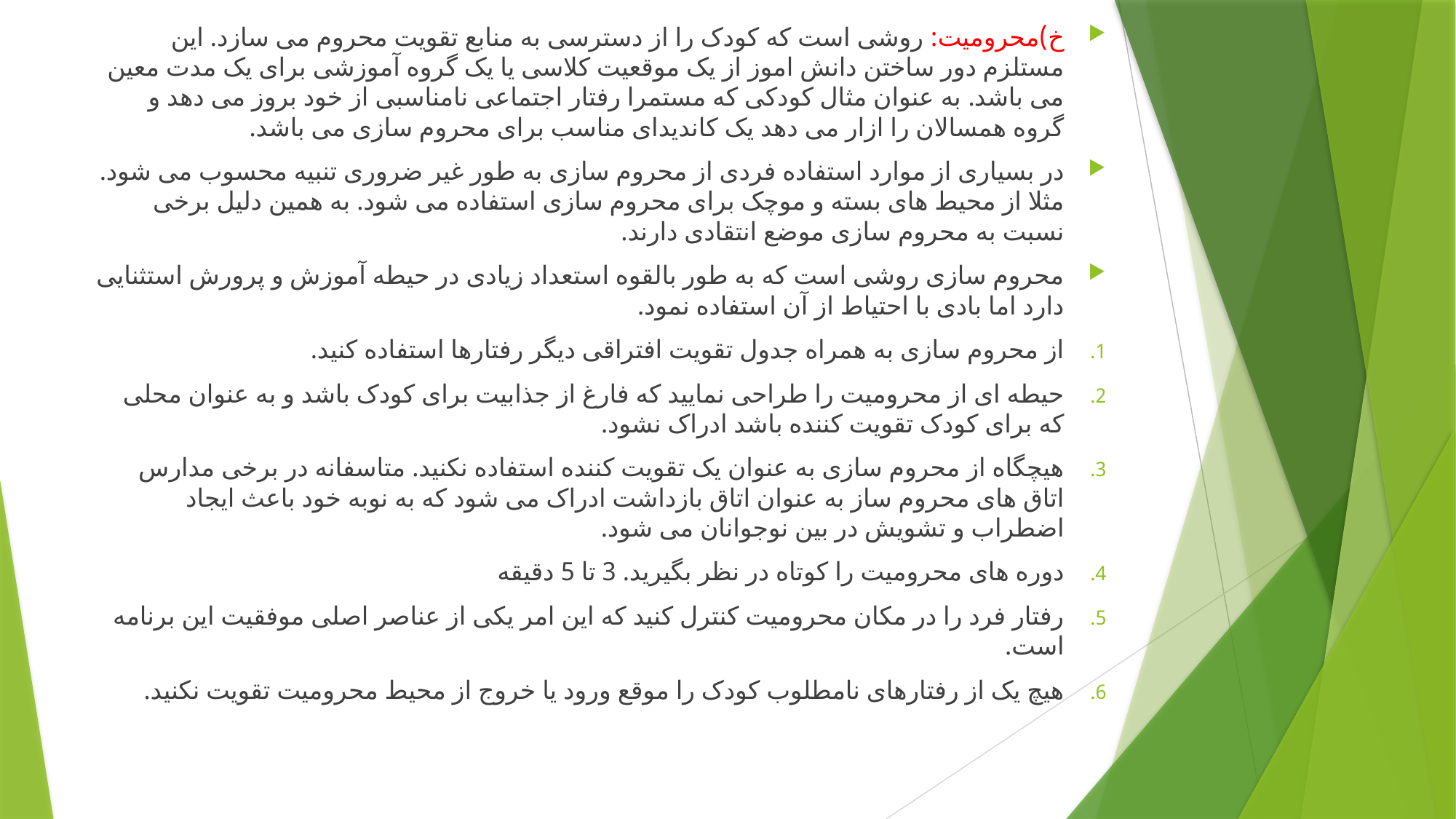

خ)محرومیت: روشی است که کودک را از دسترسی به منابع تقویت محروم می سازد. این مستلزم دور ساختن دانش اموز از یک موقعیت کلاسی یا یک گروه آموزشی برای یک مدت معین می باشد. به عنوان مثال کودکی که مستمرا رفتار اجتماعی نامناسبی از خود بروز می دهد و گروه همسالان را ازار می دهد یک کاندیدای مناسب برای محروم سازی می باشد.
در بسیاری از موارد استفاده فردی از محروم سازی به طور غیر ضروری تنبیه محسوب می شود. مثلا از محیط های بسته و موچک برای محروم سازی استفاده می شود. به همین دلیل برخی نسبت به محروم سازی موضع انتقادی دارند.
محروم سازی روشی است که به طور بالقوه استعداد زیادی در حیطه آموزش و پرورش استثنایی دارد اما بادی با احتیاط از آن استفاده نمود.
از محروم سازی به همراه جدول تقویت افتراقی دیگر رفتارها استفاده کنید.
حیطه ای از محرومیت را طراحی نمایید که فارغ از جذابیت برای کودک باشد و به عنوان محلی که برای کودک تقویت کننده باشد ادراک نشود.
هیچگاه از محروم سازی به عنوان یک تقویت کننده استفاده نکنید. متاسفانه در برخی مدارس اتاق های محروم ساز به عنوان اتاق بازداشت ادراک می شود که به نوبه خود باعث ایجاد اضطراب و تشویش در بین نوجوانان می شود.
دوره های محرومیت را کوتاه در نظر بگیرید. 3 تا 5 دقیقه
رفتار فرد را در مکان محرومیت کنترل کنید که این امر یکی از عناصر اصلی موفقیت این برنامه است.
هیچ یک از رفتارهای نامطلوب کودک را موقع ورود یا خروج از محیط محرومیت تقویت نکنید.